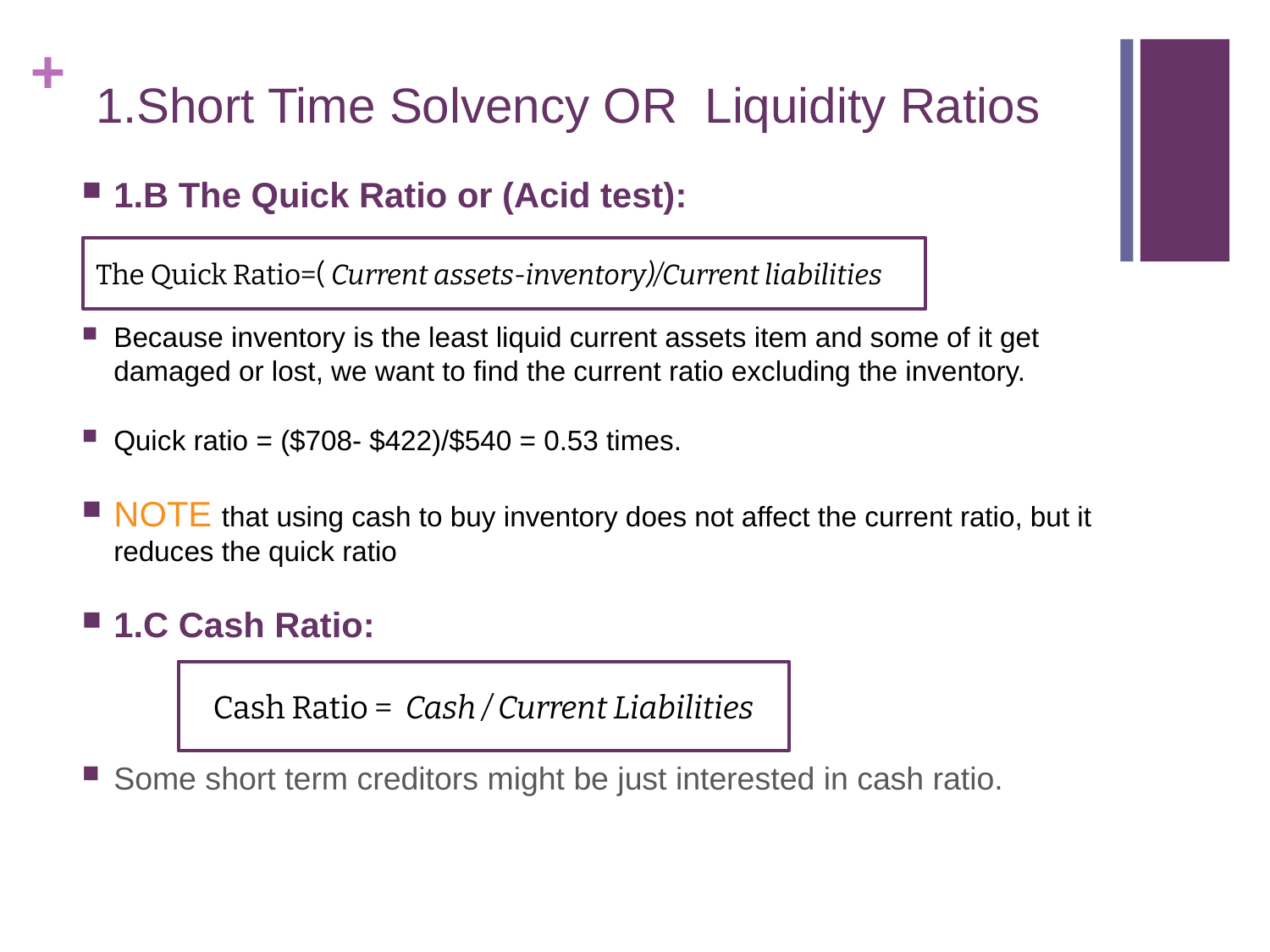

# 1.Short Time Solvency OR  Liquidity Ratios
1.B The Quick Ratio or (Acid test):

Because inventory is the least liquid current assets item and some of it get damaged or lost, we want to find the current ratio excluding the inventory.
Quick ratio = ($708- $422)/$540 = 0.53 times.
NOTE that using cash to buy inventory does not affect the current ratio, but it reduces the quick ratio
1.C Cash Ratio:

Some short term creditors might be just interested in cash ratio.
The Quick Ratio=( Current assets-inventory)/Current liabilities
Cash Ratio =  Cash / Current Liabilities